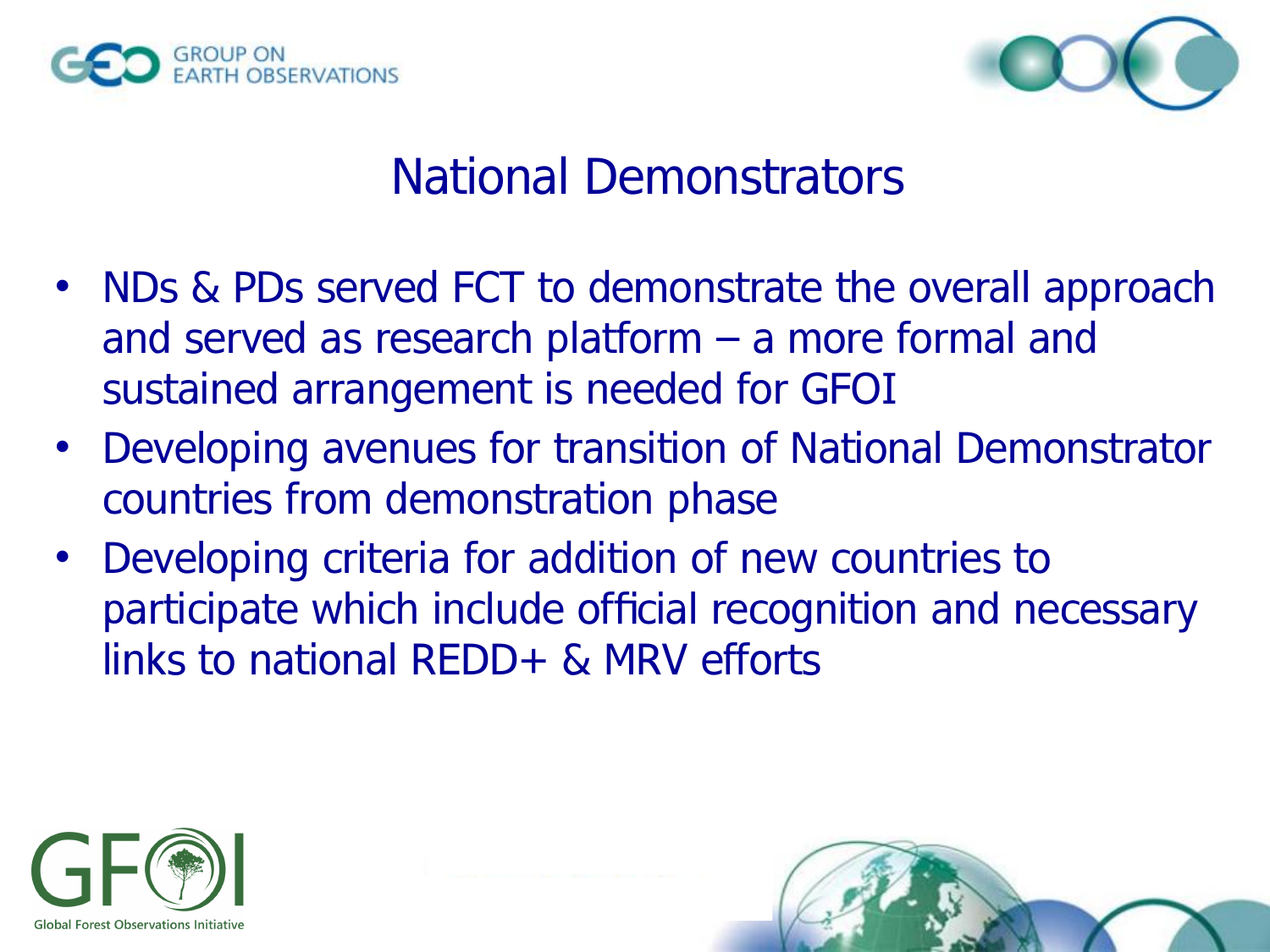

# National Demonstrators
NDs & PDs served FCT to demonstrate the overall approach and served as research platform – a more formal and sustained arrangement is needed for GFOI
Developing avenues for transition of National Demonstrator countries from demonstration phase
Developing criteria for addition of new countries to participate which include official recognition and necessary links to national REDD+ & MRV efforts

© GEO Secretariat